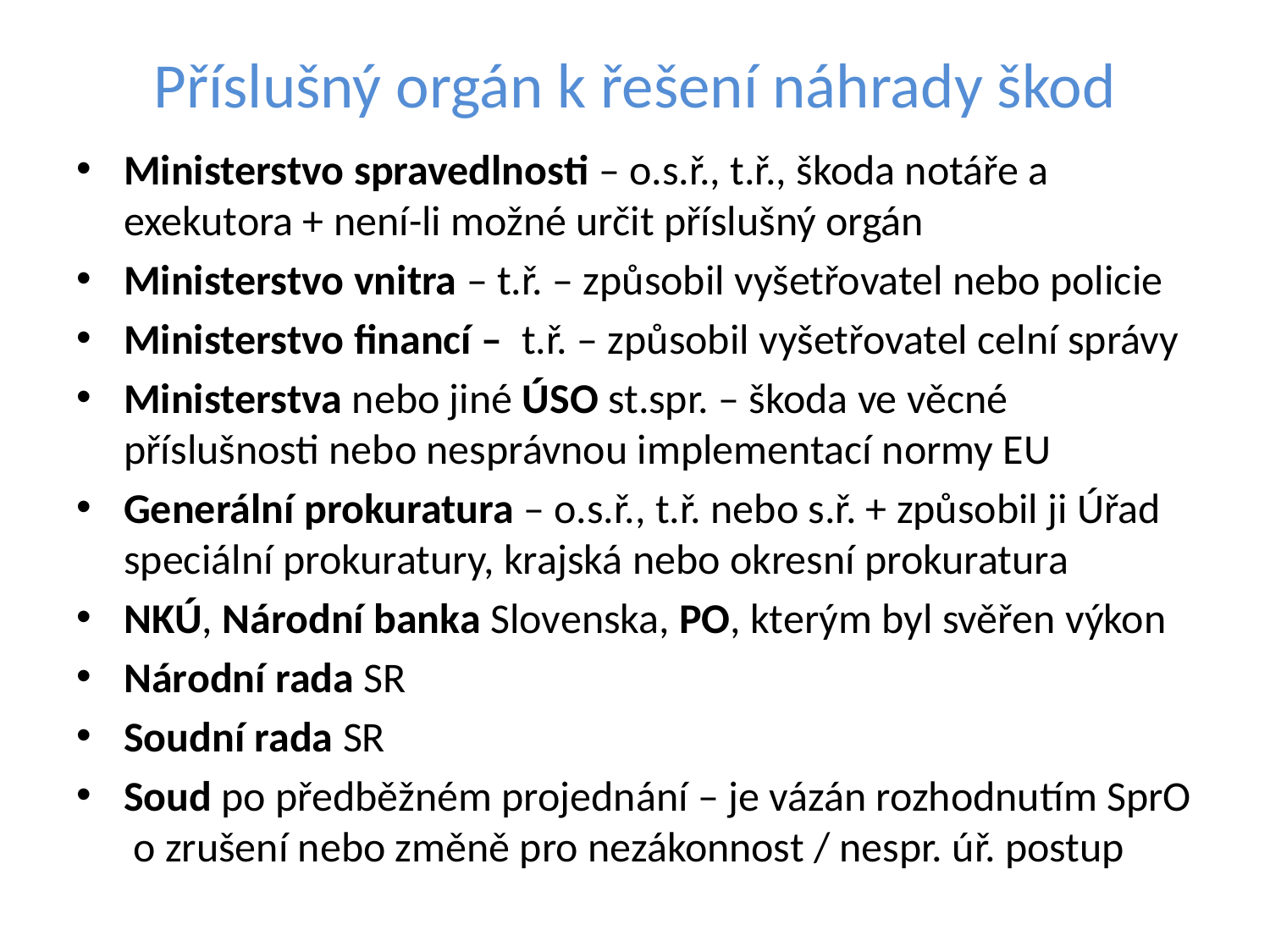

# Příslušný orgán k řešení náhrady škod
Ministerstvo spravedlnosti – o.s.ř., t.ř., škoda notáře a exekutora + není-li možné určit příslušný orgán
Ministerstvo vnitra – t.ř. – způsobil vyšetřovatel nebo policie
Ministerstvo financí –  t.ř. – způsobil vyšetřovatel celní správy
Ministerstva nebo jiné ÚSO st.spr. – škoda ve věcné příslušnosti nebo nesprávnou implementací normy EU
Generální prokuratura – o.s.ř., t.ř. nebo s.ř. + způsobil ji Úřad speciální prokuratury, krajská nebo okresní prokuratura
NKÚ, Národní banka Slovenska, PO, kterým byl svěřen výkon
Národní rada SR
Soudní rada SR
Soud po předběžném projednání – je vázán rozhodnutím SprO  o zrušení nebo změně pro nezákonnost / nespr. úř. postup